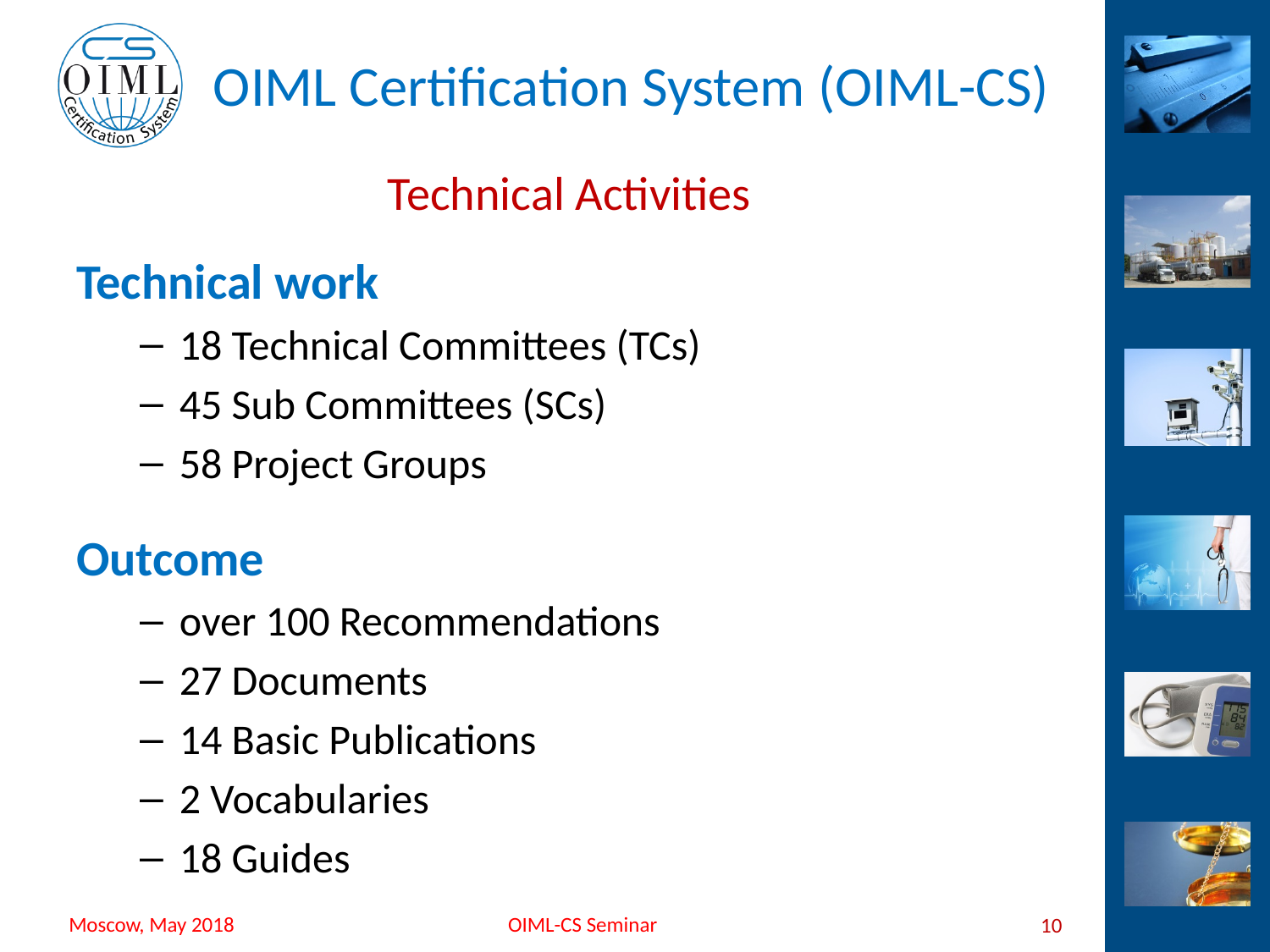

# Technical Activities
Technical work
18 Technical Committees (TCs)
45 Sub Committees (SCs)
58 Project Groups

Outcome
over 100 Recommendations
27 Documents
14 Basic Publications
2 Vocabularies
18 Guides
10